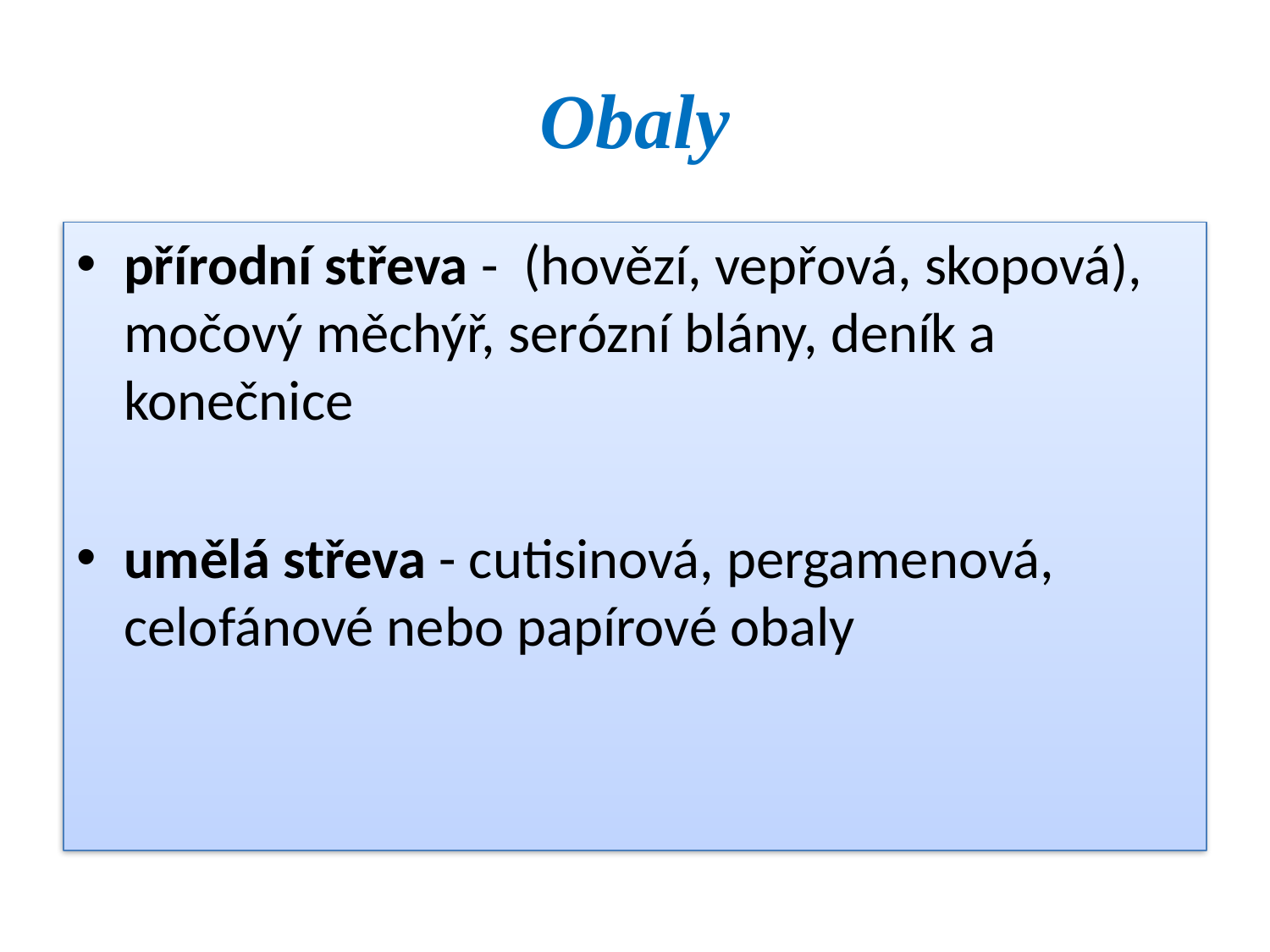

# Obaly
přírodní střeva -  (hovězí, vepřová, skopová), močový měchýř, serózní blány, deník a konečnice

umělá střeva - cutisinová, pergamenová, celofánové nebo papírové obaly